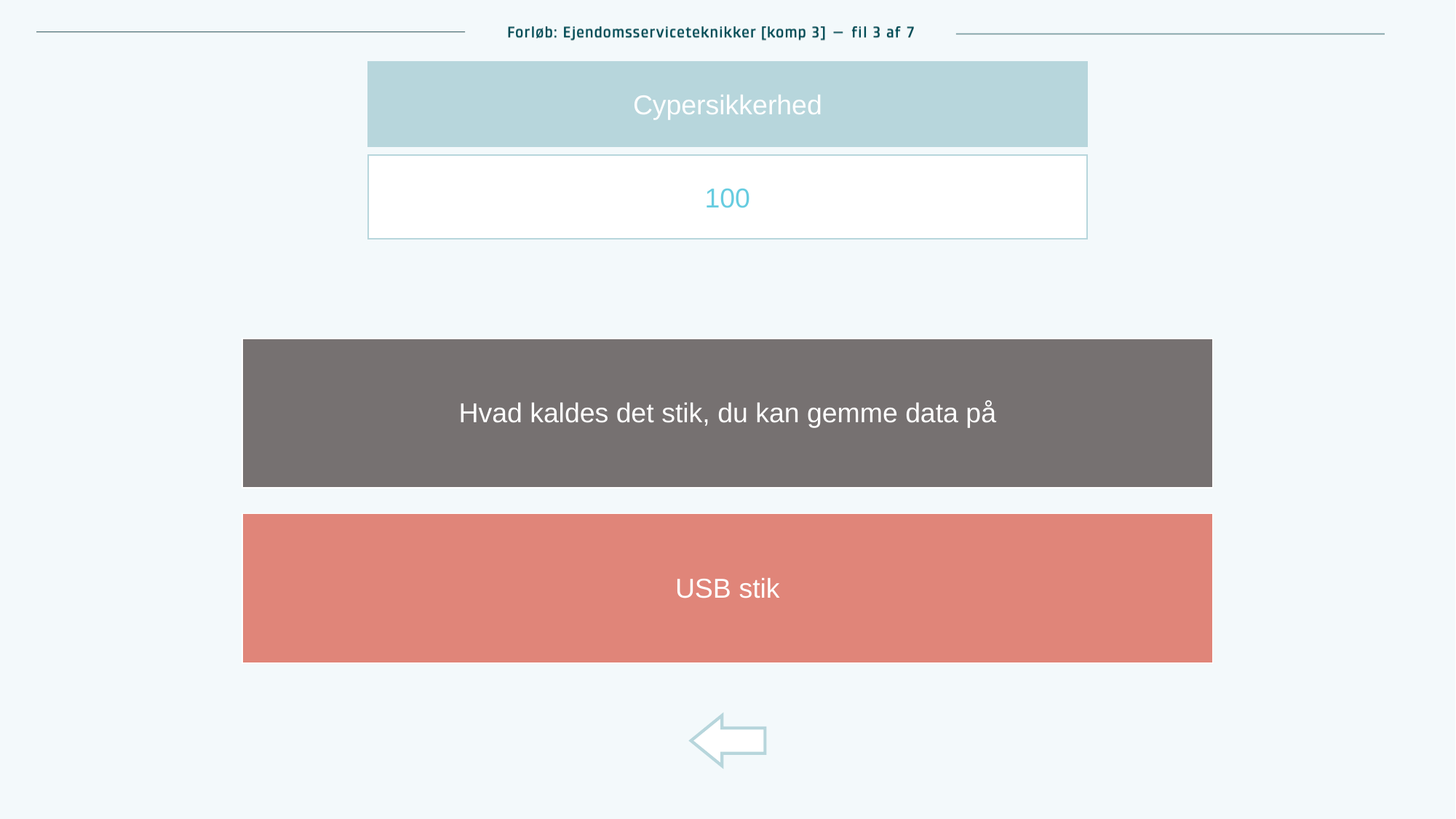

Cypersikkerhed

100
| Hvad kaldes det stik, du kan gemme data på |
| --- |
| USB stik |
| --- |

11